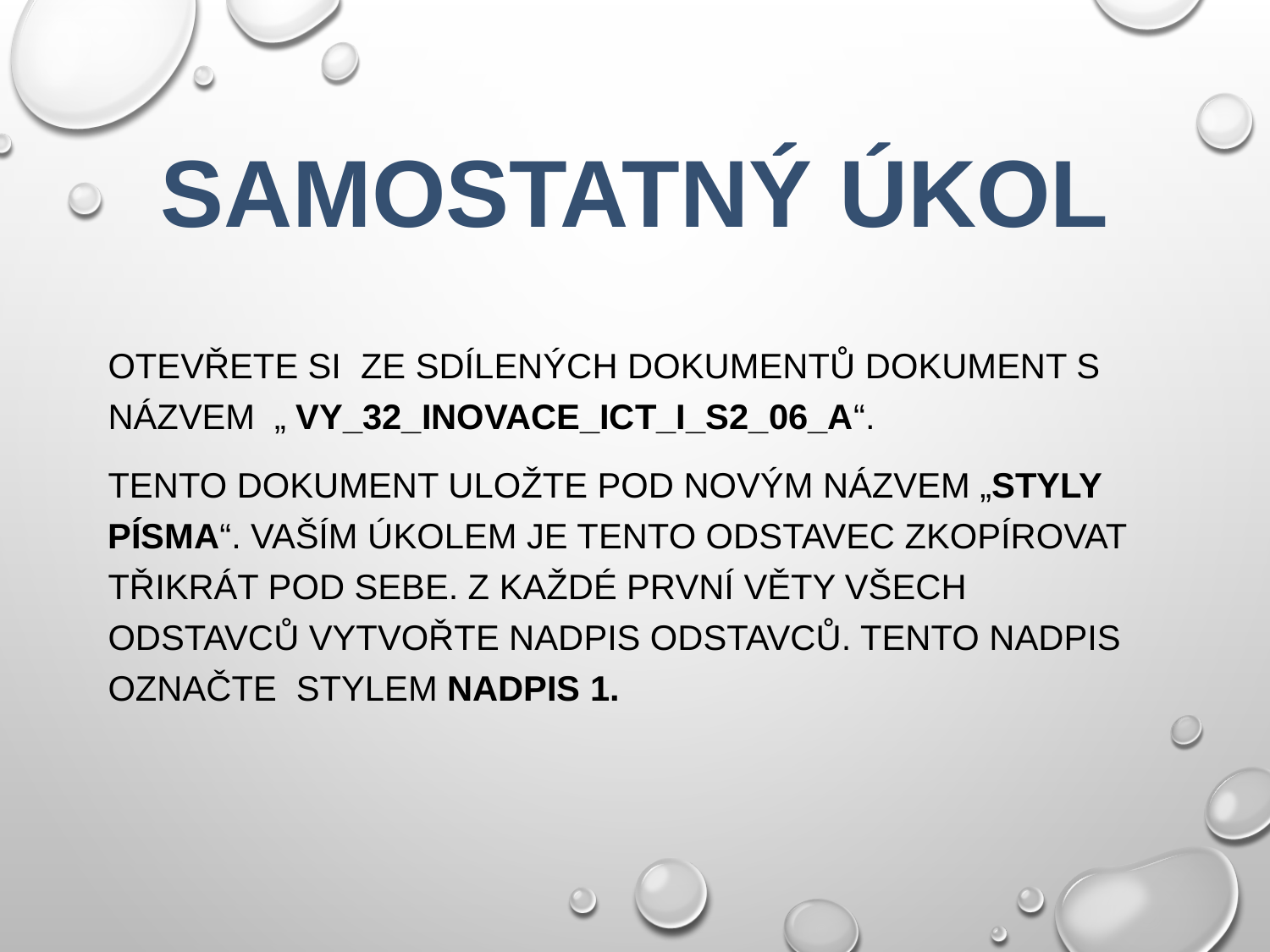

# Samostatný úkol
Otevřete si  ze sdílených dokumentů dokument s názvem  „ VY_32_INOVACE_ICT_I_S2_06_a“.
Tento dokument uložte pod novým názvem „Styly písma“. Vaším úkolem je tento odstavec zkopírovat třikrát pod sebe. Z každé první věty všech odstavců vytvořte nadpis odstavců. Tento nadpis označte  stylem Nadpis 1.